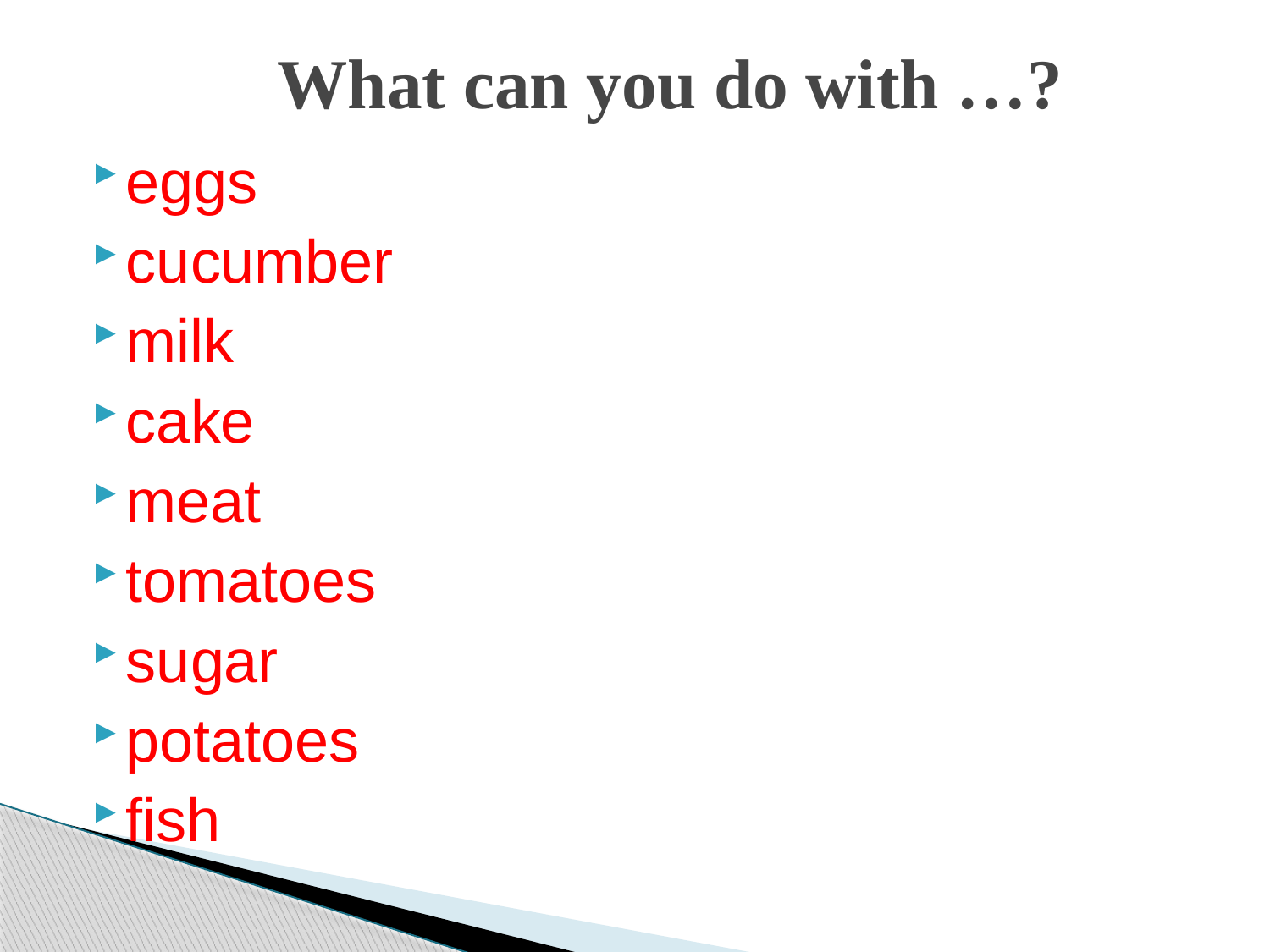

# What can you do with …?
eggs
cucumber
milk
cake
meat
tomatoes
sugar
potatoes
fish